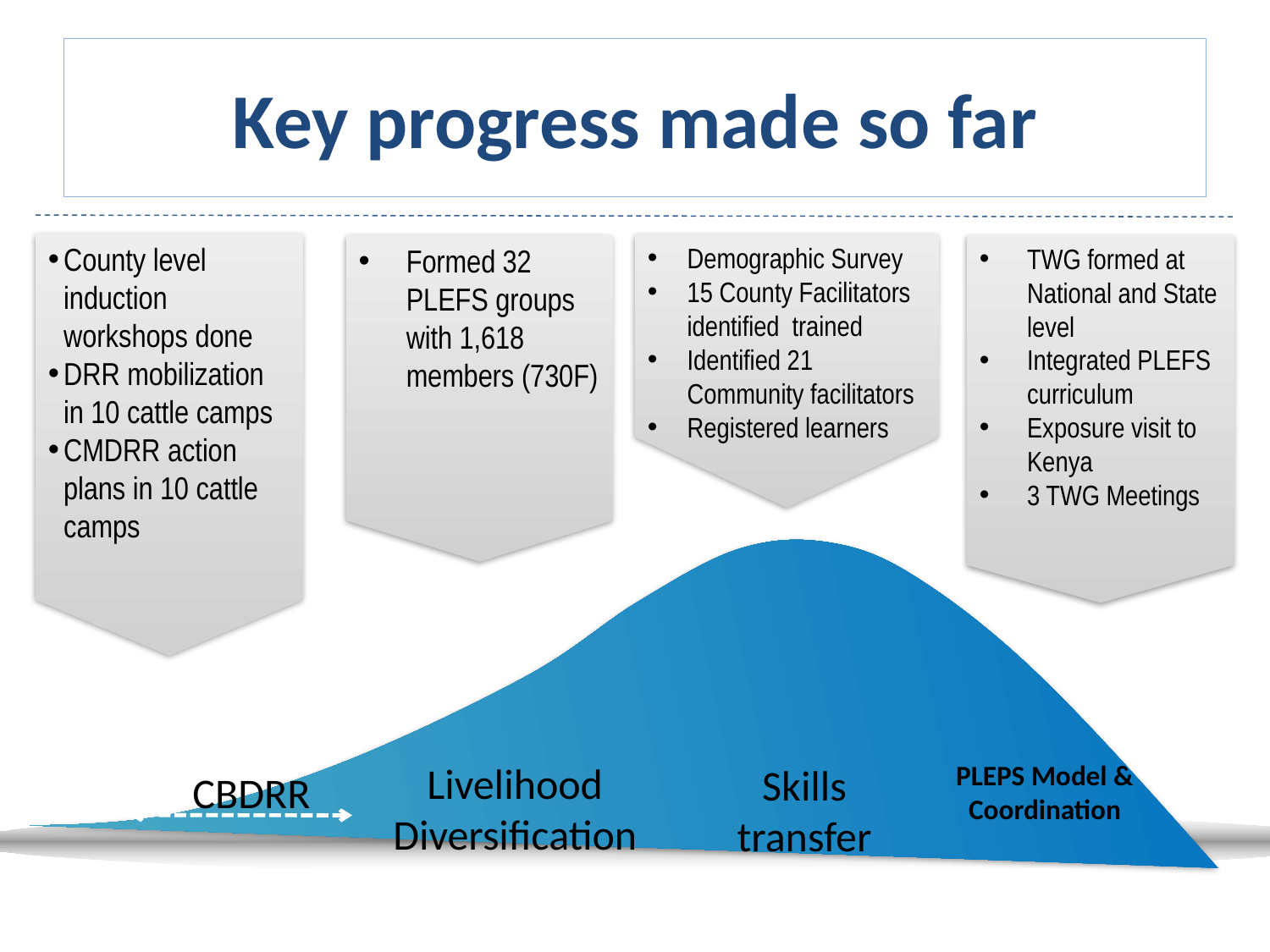

# Key progress made so far
County level induction workshops done
DRR mobilization in 10 cattle camps
CMDRR action plans in 10 cattle camps
Demographic Survey
15 County Facilitators identified  trained
Identified 21 Community facilitators
Registered learners

Formed 32 PLEFS groups with 1,618 members (730F)

TWG formed at National and State level
Integrated PLEFS curriculum
Exposure visit to Kenya
3 TWG Meetings

Livelihood Diversification
PLEPS Model & Coordination
Skills transfer
CBDRR